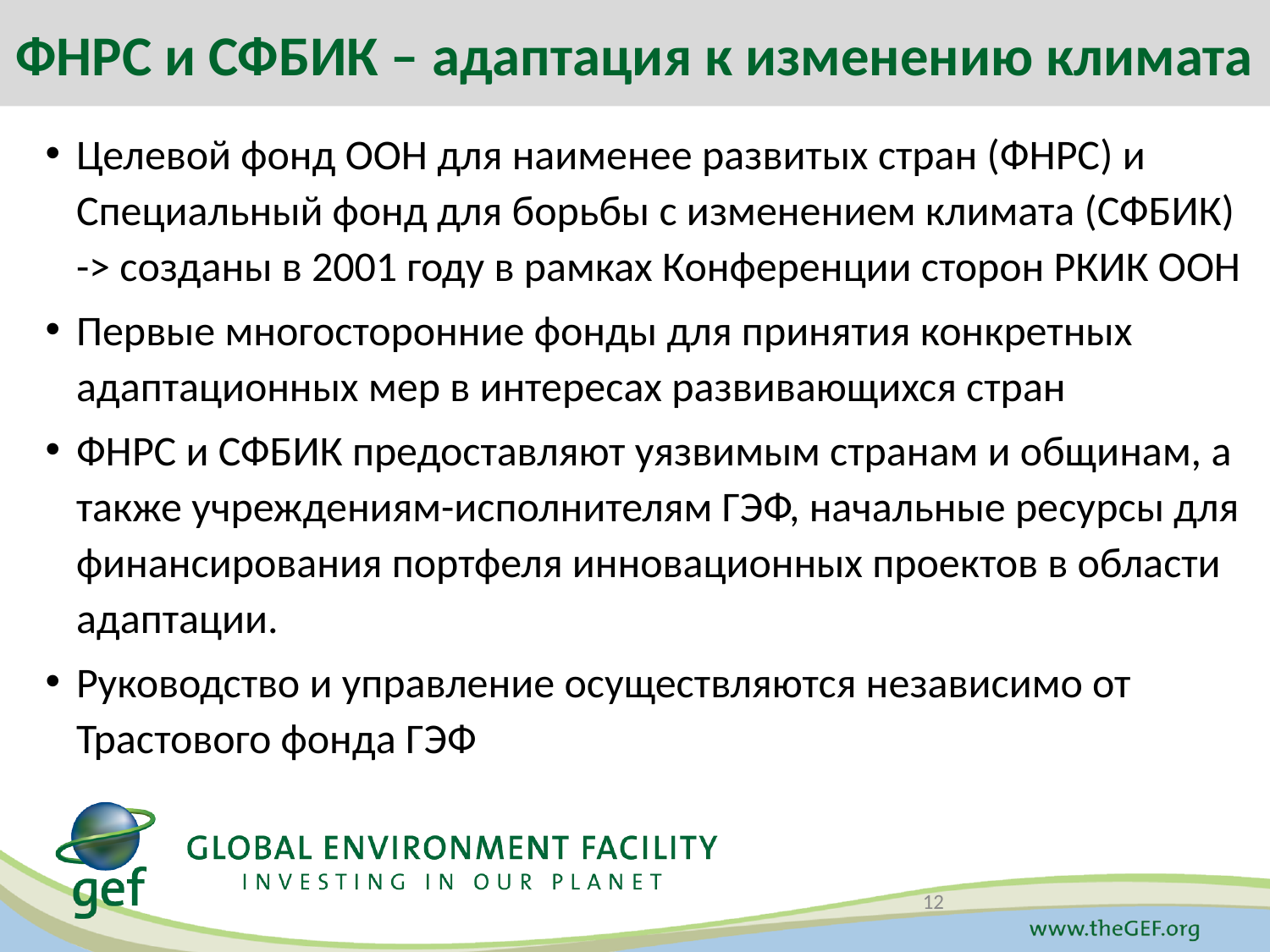

ФНРС и СФБИК – адаптация к изменению климата
Целевой фонд ООН для наименее развитых стран (ФНРС) и Специальный фонд для борьбы с изменением климата (СФБИК) -> созданы в 2001 году в рамках Конференции сторон РКИК ООН
Первые многосторонние фонды для принятия конкретных адаптационных мер в интересах развивающихся стран
ФНРС и СФБИК предоставляют уязвимым странам и общинам, а также учреждениям-исполнителям ГЭФ, начальные ресурсы для финансирования портфеля инновационных проектов в области адаптации.
Руководство и управление осуществляются независимо от Трастового фонда ГЭФ

12